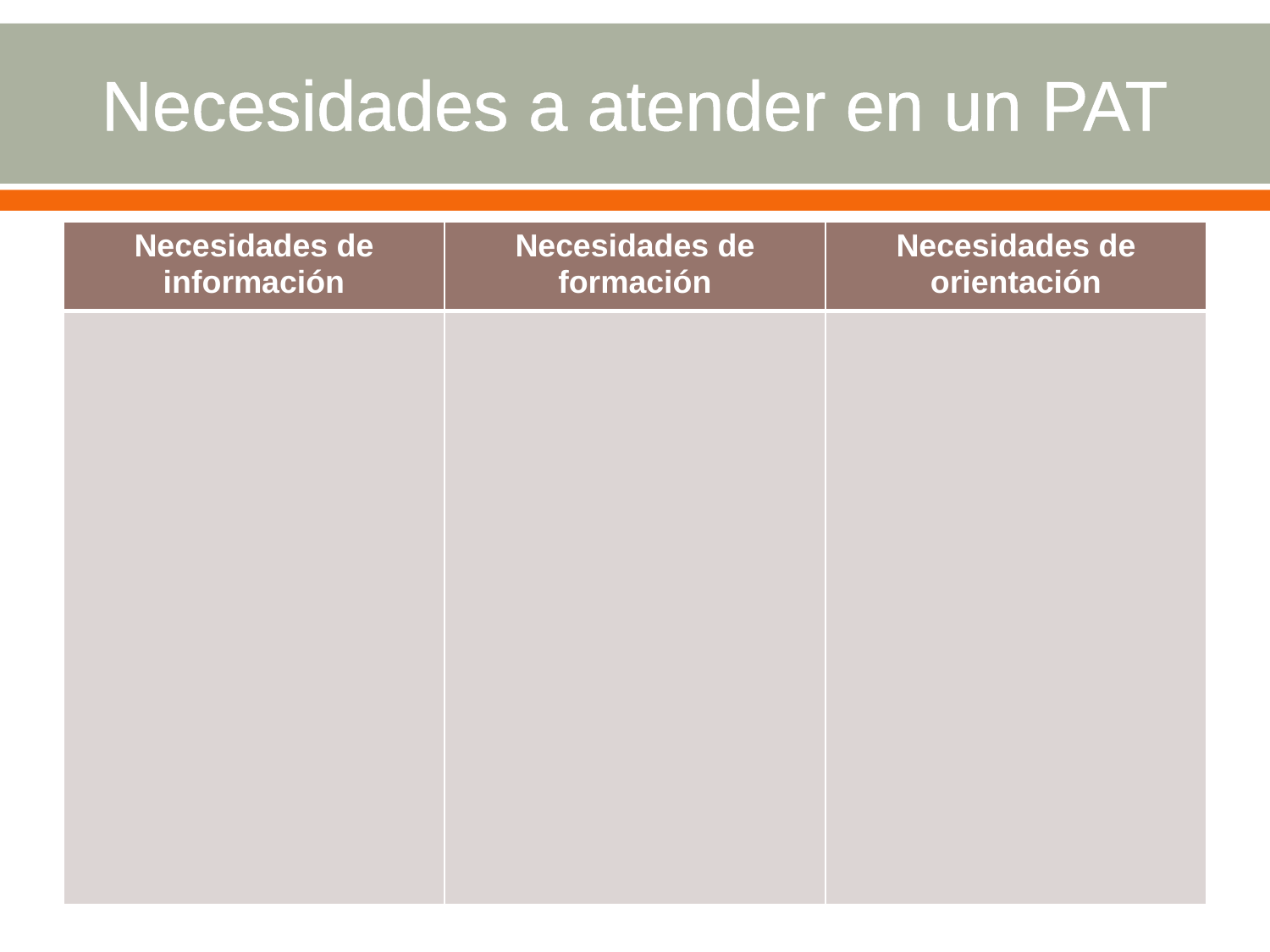

# Necesidades a atender en un PAT
| Necesidades de información | Necesidades de formación | Necesidades de orientación |
| --- | --- | --- |
|  |  |  |